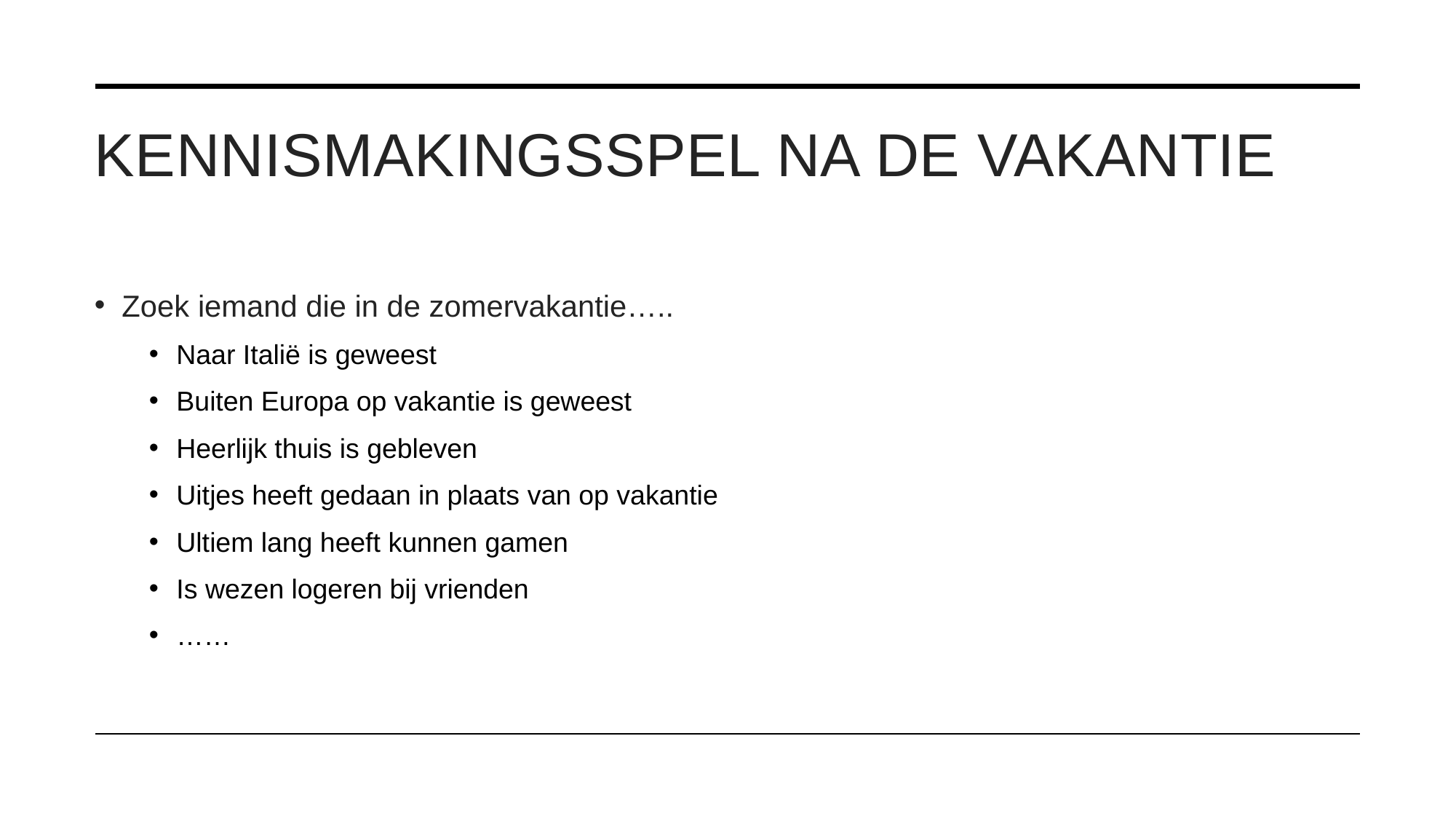

# kennismakingsspel na de vakantie
Zoek iemand die in de zomervakantie…..
Naar Italië is geweest
Buiten Europa op vakantie is geweest
Heerlijk thuis is gebleven
Uitjes heeft gedaan in plaats van op vakantie
Ultiem lang heeft kunnen gamen
Is wezen logeren bij vrienden
……